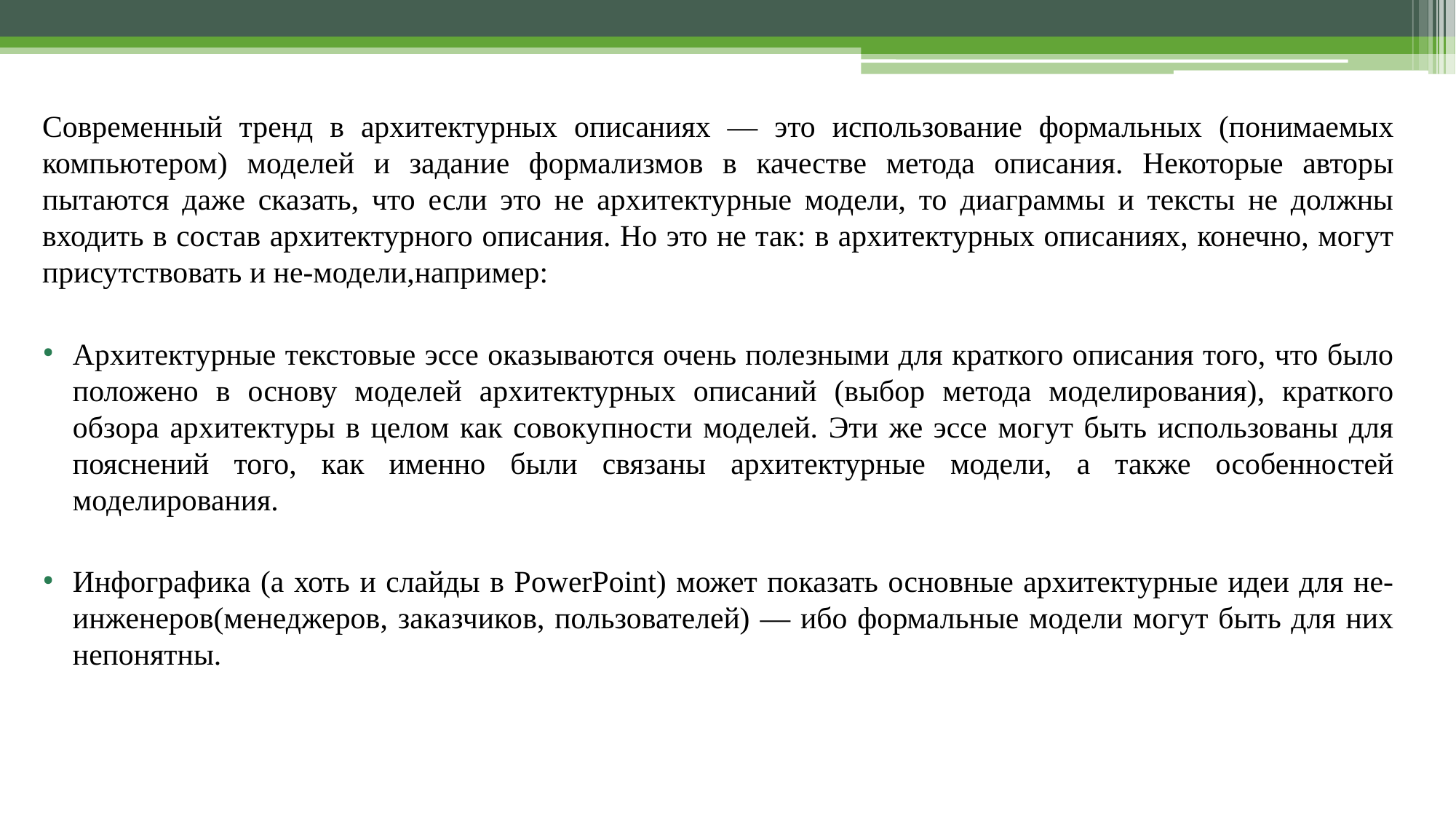

Современный тренд в архитектурных описаниях — это использование формальных (понимаемых компьютером) моделей и задание формализмов в качестве метода описания. Некоторые авторы пытаются даже сказать, что если это не архитектурные модели, то диаграммы и тексты не должны входить в состав архитектурного описания. Но это не так: в архитектурных описаниях, конечно, могут присутствовать и не-модели,например:

Архитектурные текстовые эссе оказываются очень полезными для краткого описания того, что было положено в основу моделей архитектурных описаний (выбор метода моделирования), краткого обзора архитектуры в целом как совокупности моделей. Эти же эссе могут быть использованы для пояснений того, как именно были связаны архитектурные модели, а также особенностей моделирования.

Инфографика (а хоть и слайды в PowerPoint) может показать основные архитектурные идеи для не-инженеров(менеджеров, заказчиков, пользователей) — ибо формальные модели могут быть для них непонятны.